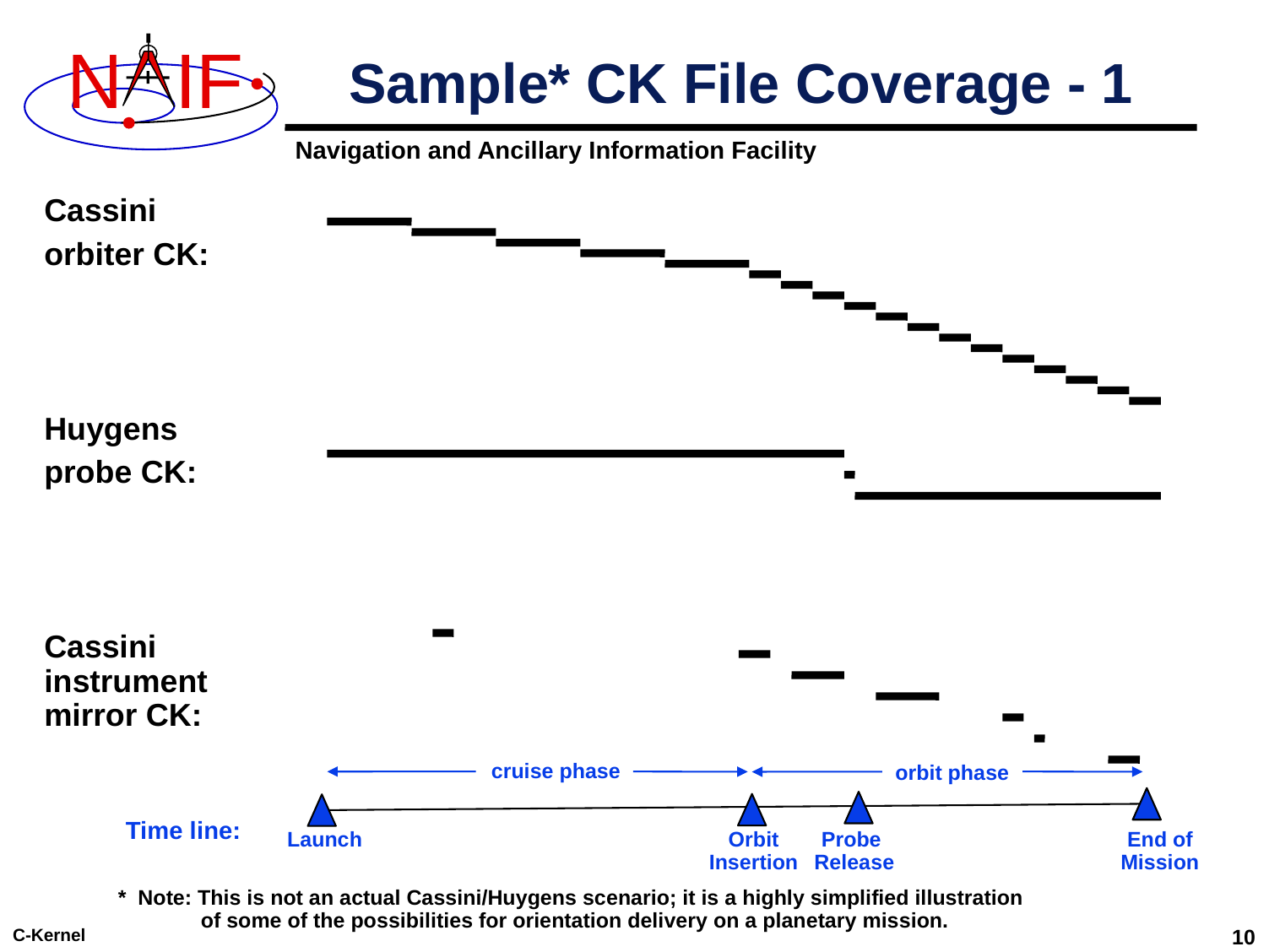

# Sample* CK File Coverage - 1
Cassini
orbiter CK:

Huygens
probe CK:

Cassini instrument mirror CK:

Time line:

cruise phase
orbit phase

Launch
Orbit
Insertion
Probe
Release
End of
Mission
*  Note: This is not an actual Cassini/Huygens scenario; it is a highly simplified illustration
              of some of the possibilities for orientation delivery on a planetary mission.
C-Kernel
10